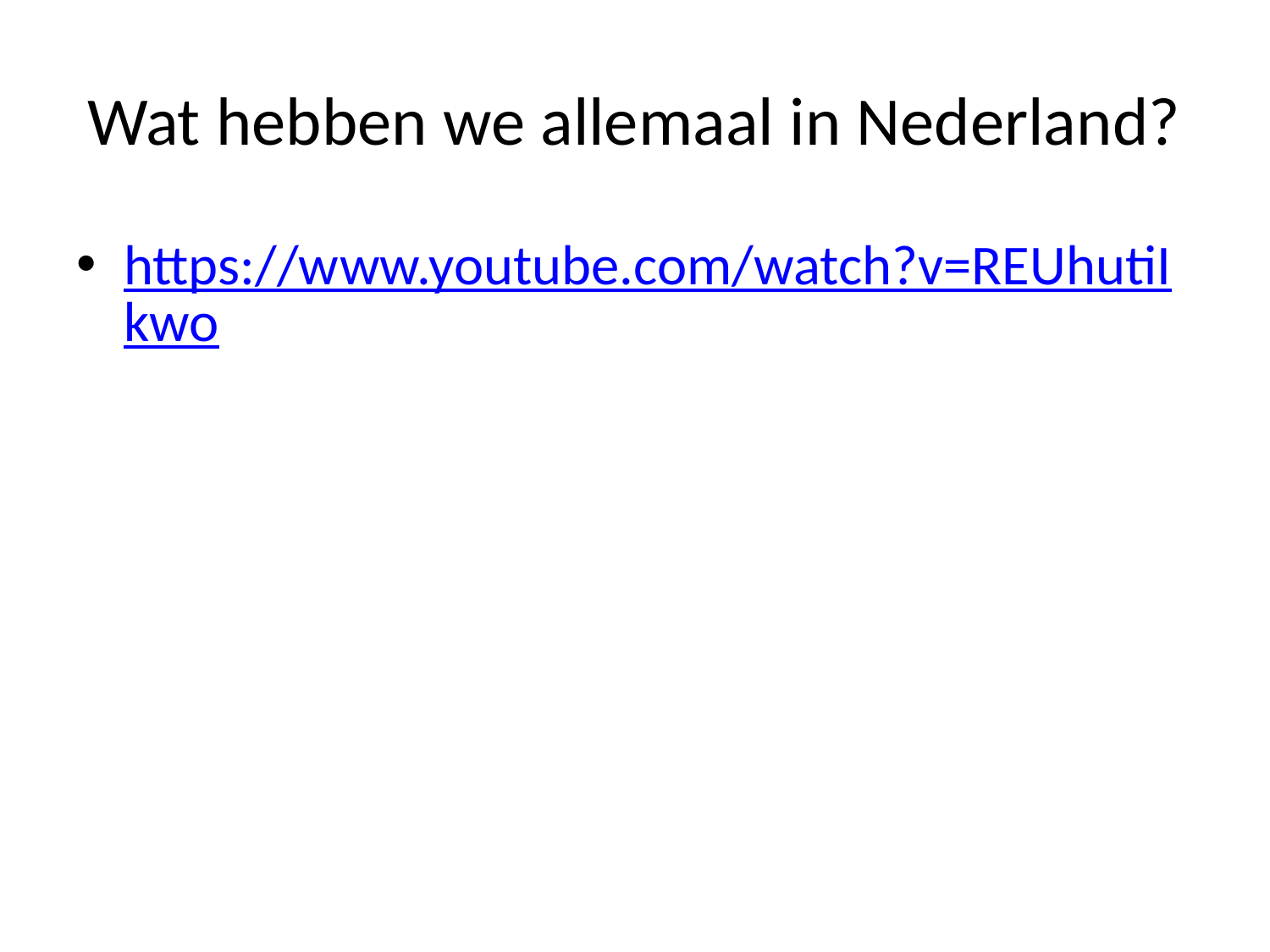

# Wat hebben we allemaal in Nederland?
https://www.youtube.com/watch?v=REUhutiIkwo